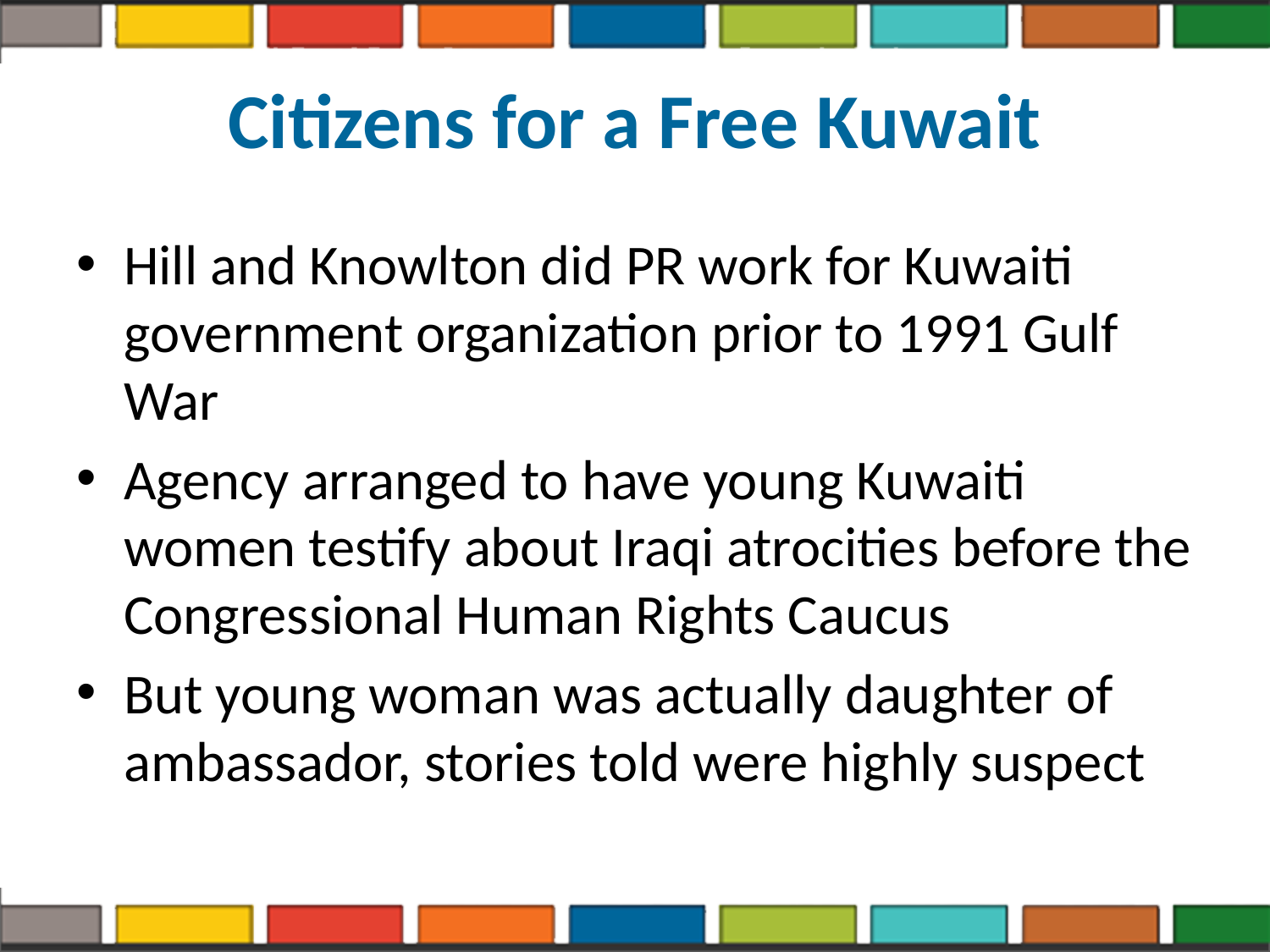

# Citizens for a Free Kuwait
Hill and Knowlton did PR work for Kuwaiti government organization prior to 1991 Gulf War
Agency arranged to have young Kuwaiti women testify about Iraqi atrocities before the Congressional Human Rights Caucus
But young woman was actually daughter of ambassador, stories told were highly suspect